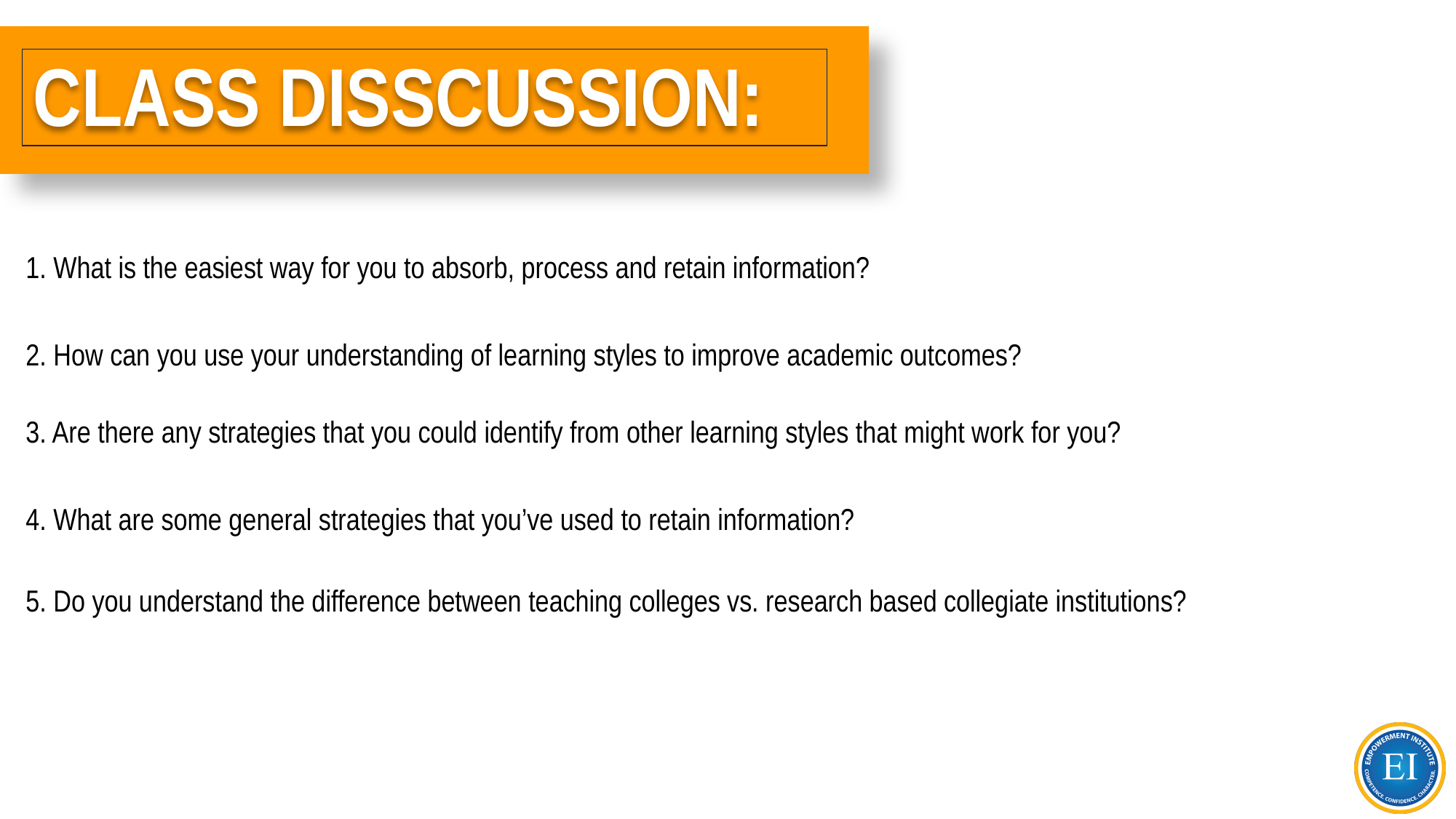

# CLASS DISSCUSSION:

1. What is the easiest way for you to absorb, process and retain information?
2. How can you use your understanding of learning styles to improve academic outcomes?
3. Are there any strategies that you could identify from other learning styles that might work for you?
4. What are some general strategies that you’ve used to retain information?
5. Do you understand the difference between teaching colleges vs. research based collegiate institutions?